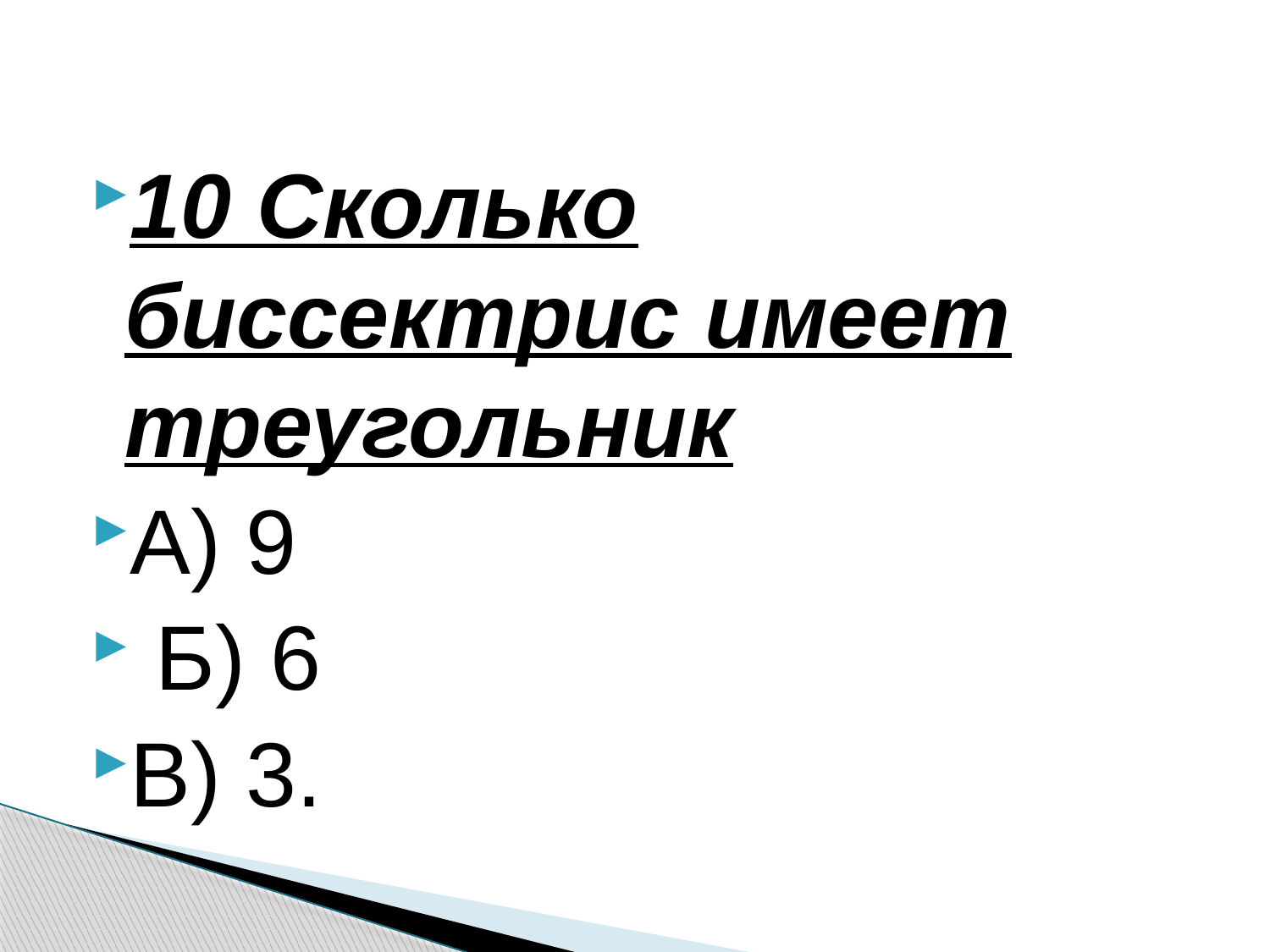

10 Сколько биссектрис имеет треугольник
А) 9
 Б) 6
В) 3.